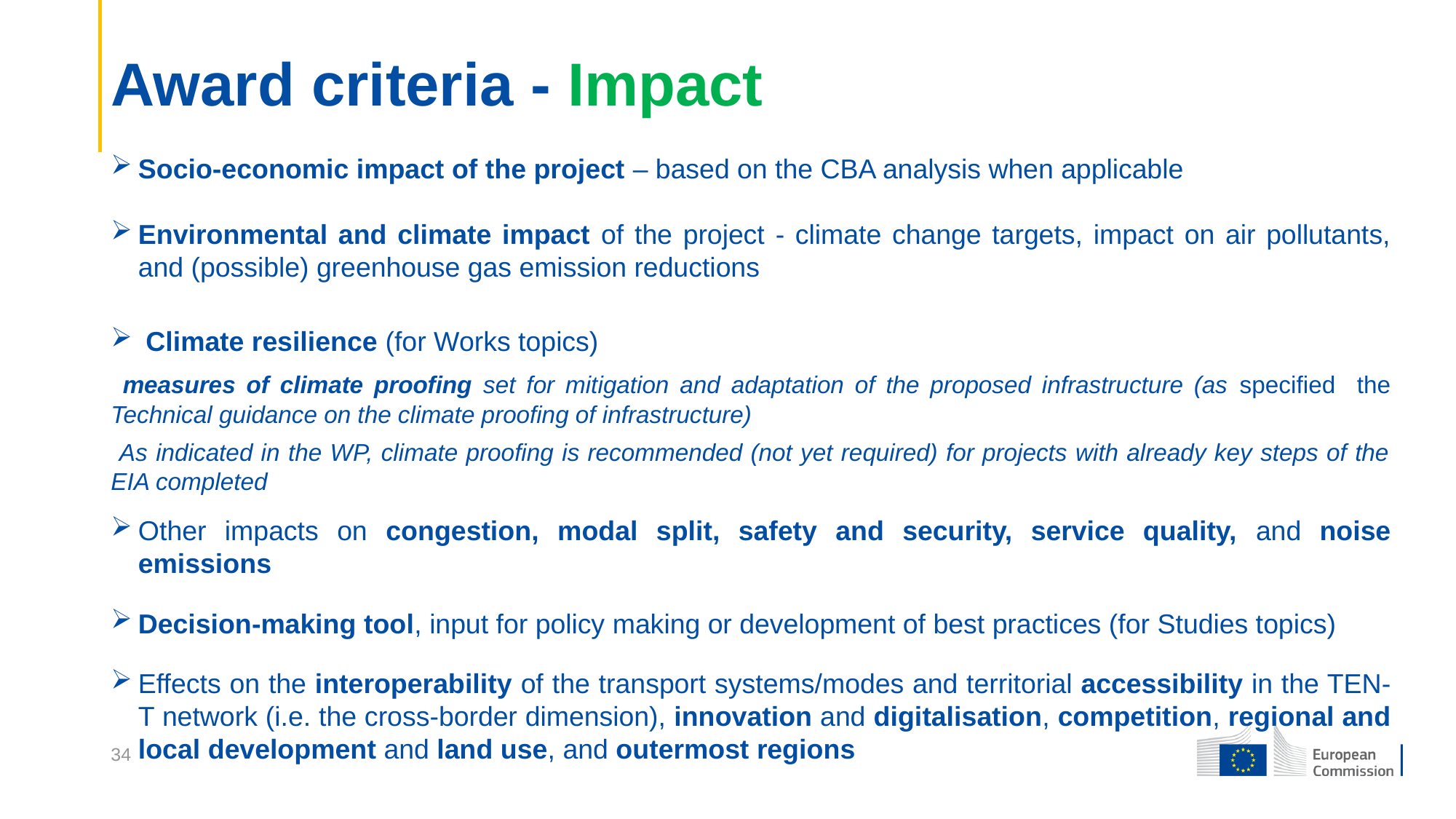

# Award criteria - Impact
Socio-economic impact of the project – based on the CBA analysis when applicable

Environmental and climate impact of the project - climate change targets, impact on air pollutants, and (possible) greenhouse gas emission reductions

 Climate resilience (for Works topics)
 measures of climate proofing set for mitigation and adaptation of the proposed infrastructure (as specified  the Technical guidance on the climate proofing of infrastructure)
 As indicated in the WP, climate proofing is recommended (not yet required) for projects with already key steps of the EIA completed
Other impacts on congestion, modal split, safety and security, service quality, and noise emissions
Decision-making tool, input for policy making or development of best practices (for Studies topics)
Effects on the interoperability of the transport systems/modes and territorial accessibility in the TEN-T network (i.e. the cross-border dimension), innovation and digitalisation, competition, regional and local development and land use, and outermost regions

34